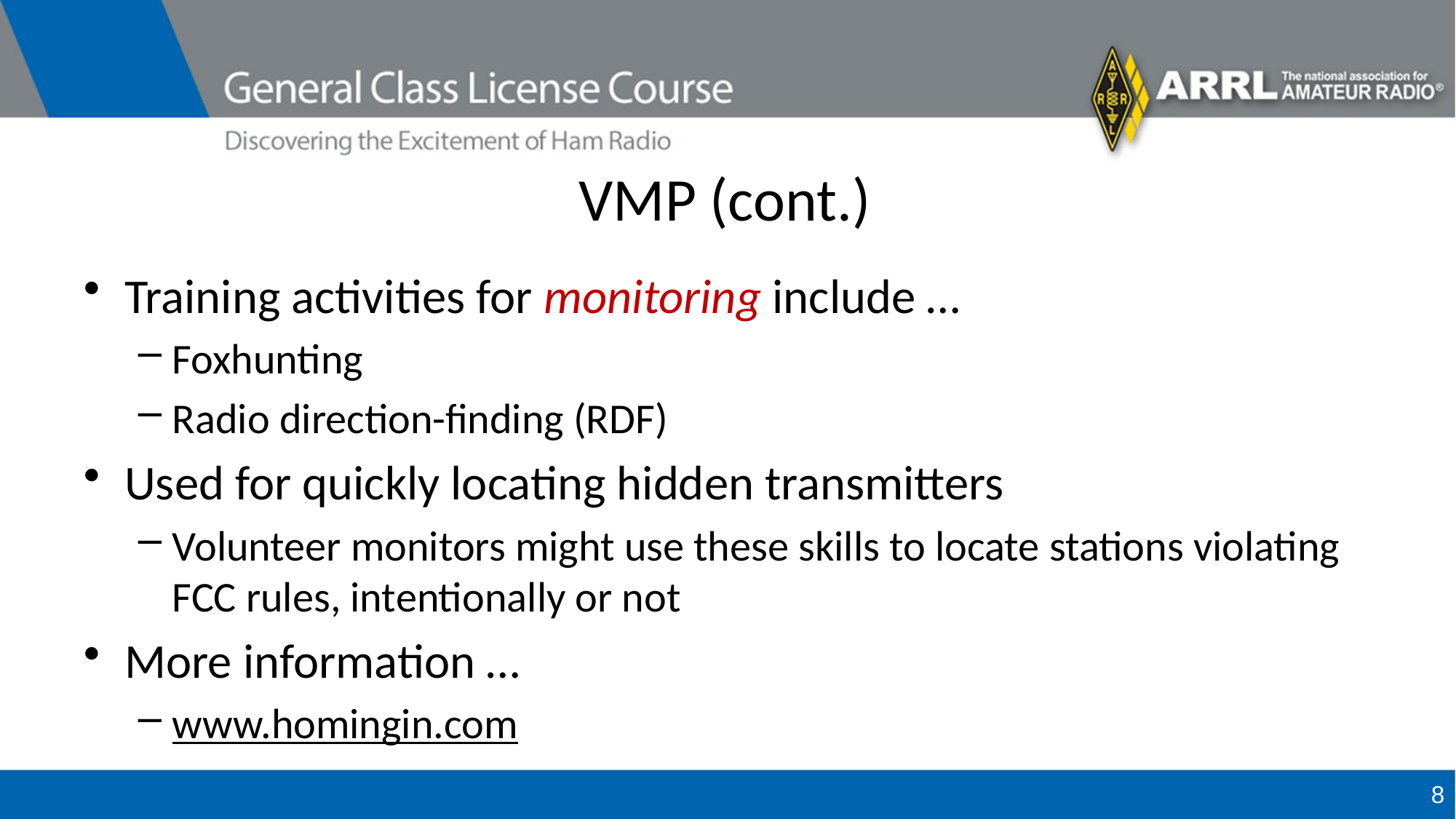

# VMP (cont.)
Training activities for monitoring include …
Foxhunting
Radio direction-finding (RDF)
Used for quickly locating hidden transmitters
Volunteer monitors might use these skills to locate stations violating FCC rules, intentionally or not
More information …
www.homingin.com
8